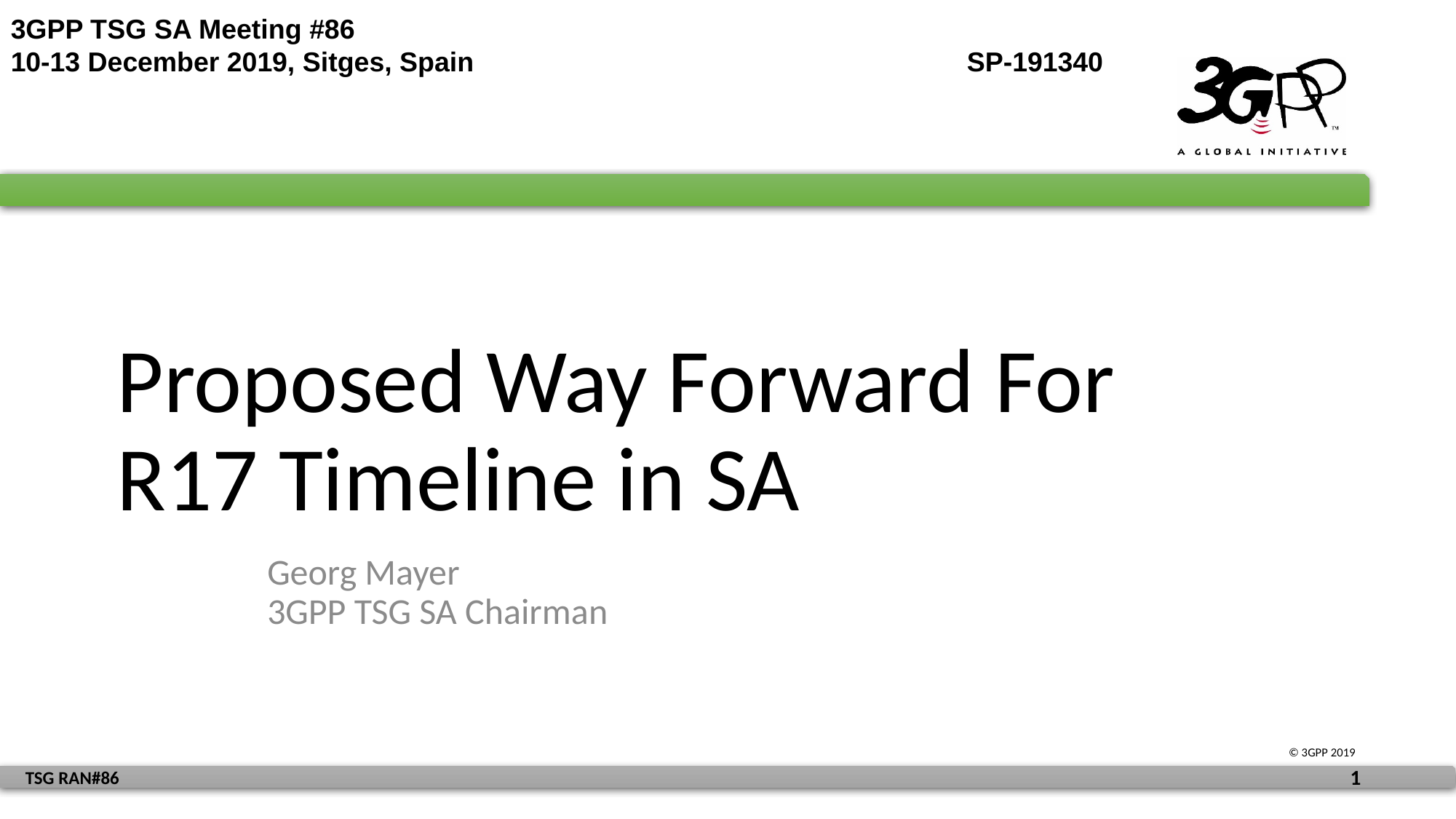

3GPP TSG SA Meeting #86
10-13 December 2019, Sitges, Spain	SP-191340
# Proposed Way Forward For R17 Timeline in SA
Georg Mayer
3GPP TSG SA Chairman